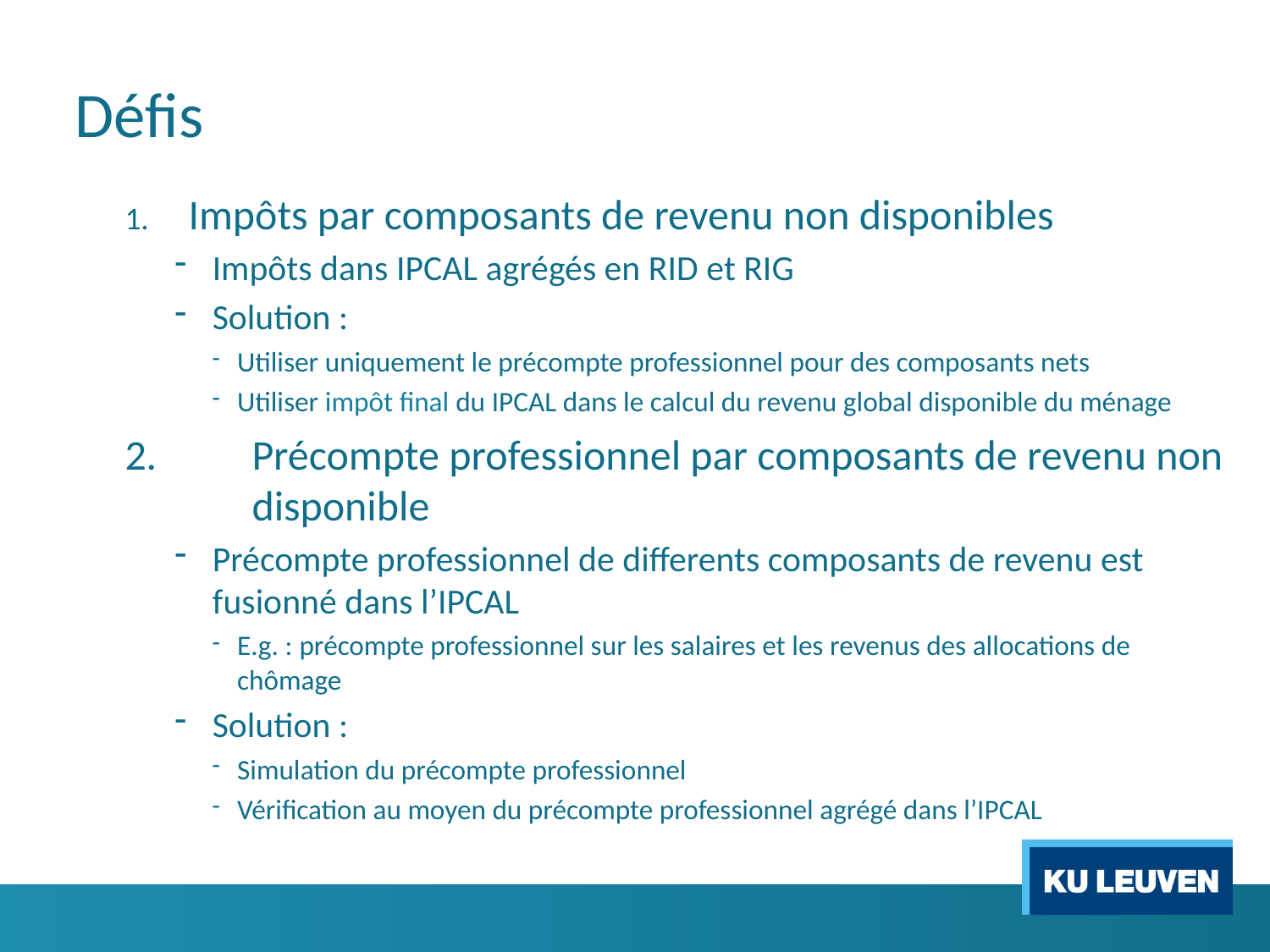

# Défis
Impôts par composants de revenu non disponibles
Impôts dans IPCAL agrégés en RID et RIG
Solution :
Utiliser uniquement le précompte professionnel pour des composants nets
Utiliser impôt final du IPCAL dans le calcul du revenu global disponible du ménage
2. 	Précompte professionnel par composants de revenu non 	disponible
Précompte professionnel de differents composants de revenu est fusionné dans l’IPCAL
E.g. : précompte professionnel sur les salaires et les revenus des allocations de chômage
Solution :
Simulation du précompte professionnel
Vérification au moyen du précompte professionnel agrégé dans l’IPCAL